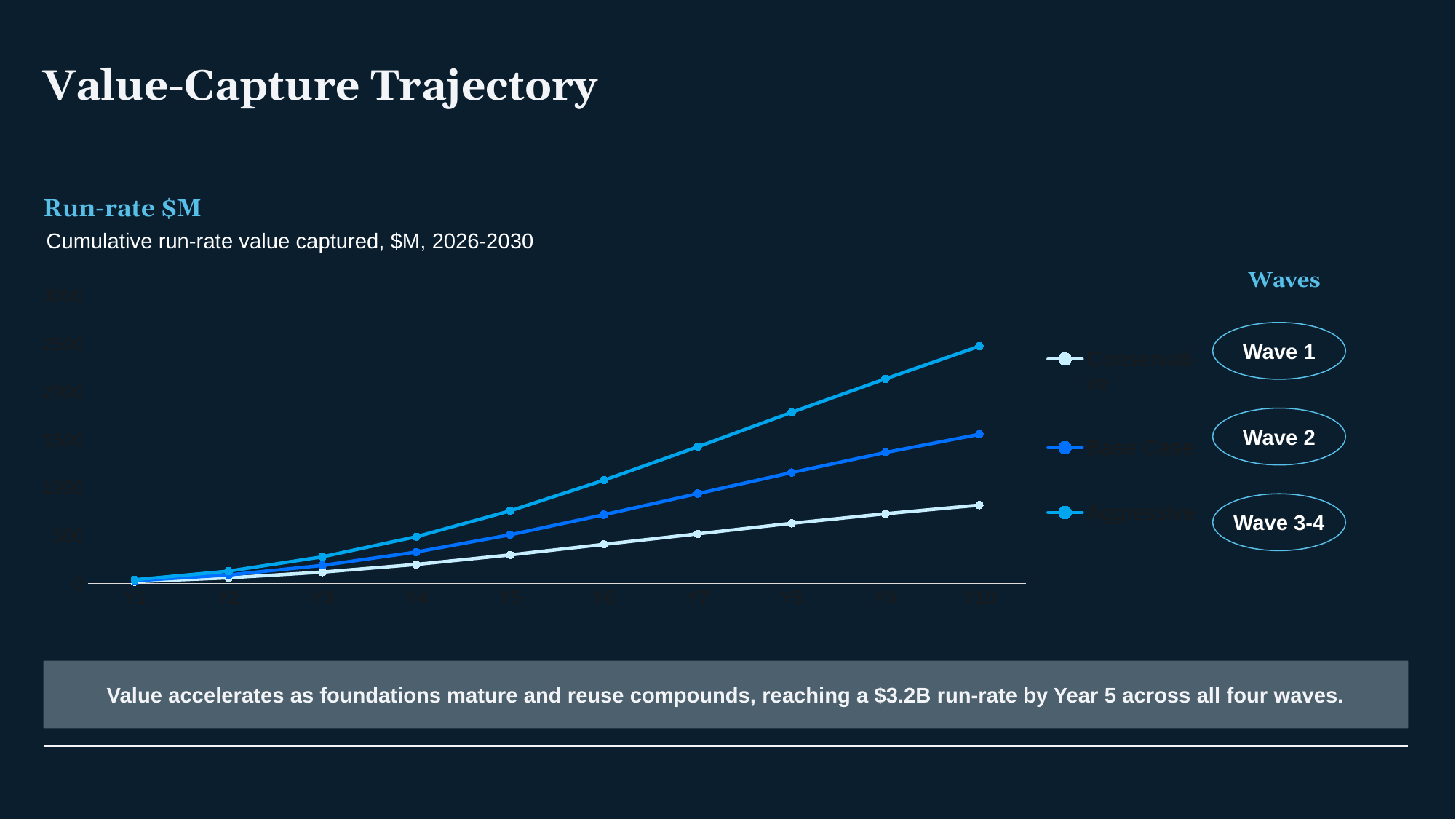

# Value-Capture Trajectory
Run-rate $M
Cumulative run-rate value captured, $M, 2026-2030
Waves

### Chart

| Category | Conservative | Base Case | Aggressive |
|---|---|---|---|
| Y1 | 20.0 | 30.0 | 40.0 |
| Y2 | 60.0 | 90.0 | 130.0 |
| Y3 | 120.0 | 190.0 | 280.0 |
| Y4 | 200.0 | 330.0 | 490.0 |
| Y5 | 300.0 | 510.0 | 760.0 |
| Y6 | 410.0 | 720.0 | 1080.0 |
| Y7 | 520.0 | 940.0 | 1430.0 |
| Y8 | 630.0 | 1160.0 | 1790.0 |
| Y9 | 730.0 | 1370.0 | 2140.0 |
| Y10 | 820.0 | 1560.0 | 2480.0 |
Wave 1
Wave 2
Wave 3-4
Value accelerates as foundations mature and reuse compounds, reaching a $3.2B run-rate by Year 5 across all four waves.